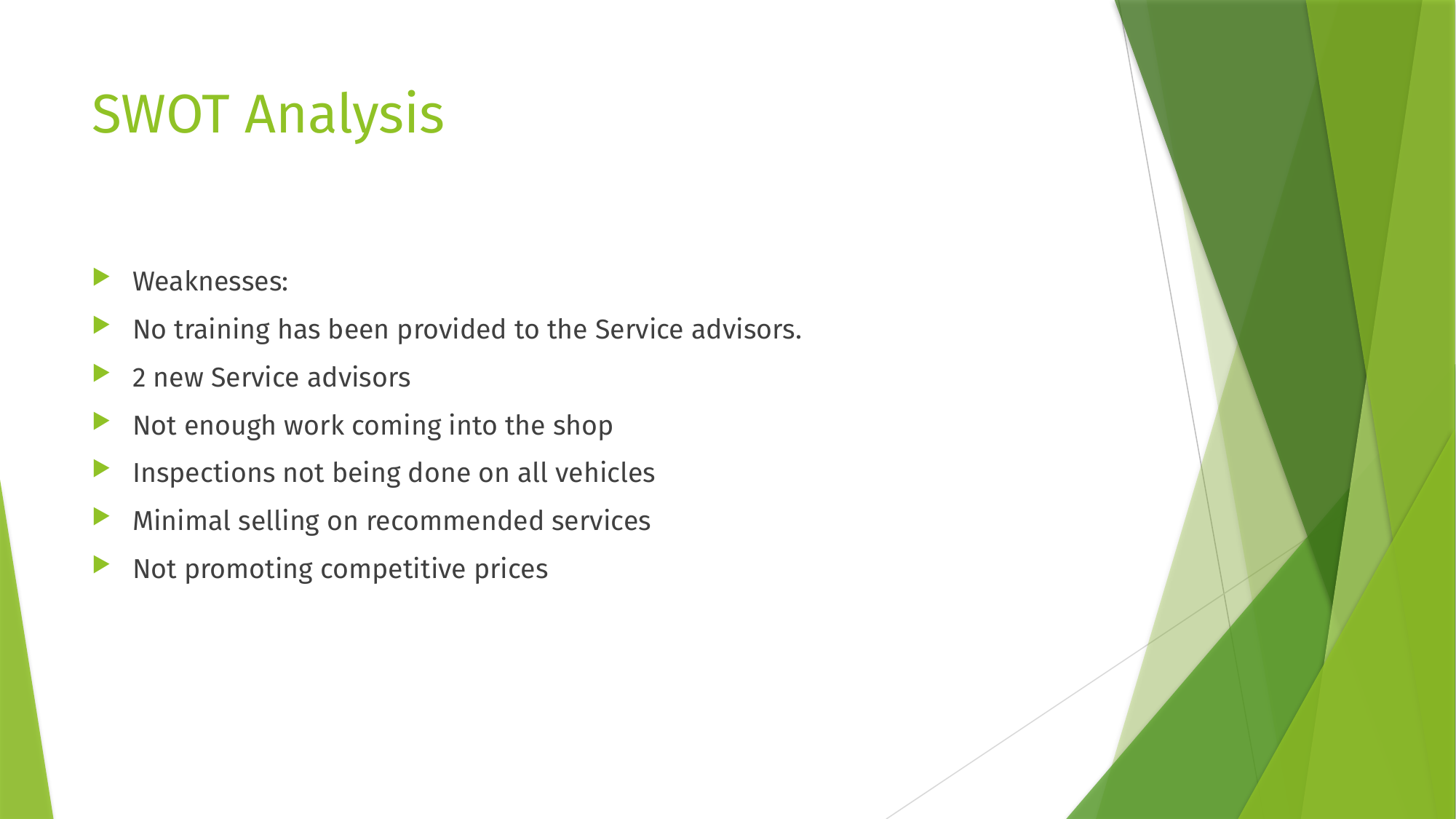

# SWOT Analysis
Weaknesses:
No training has been provided to the Service advisors.
2 new Service advisors
Not enough work coming into the shop
Inspections not being done on all vehicles
Minimal selling on recommended services
Not promoting competitive prices